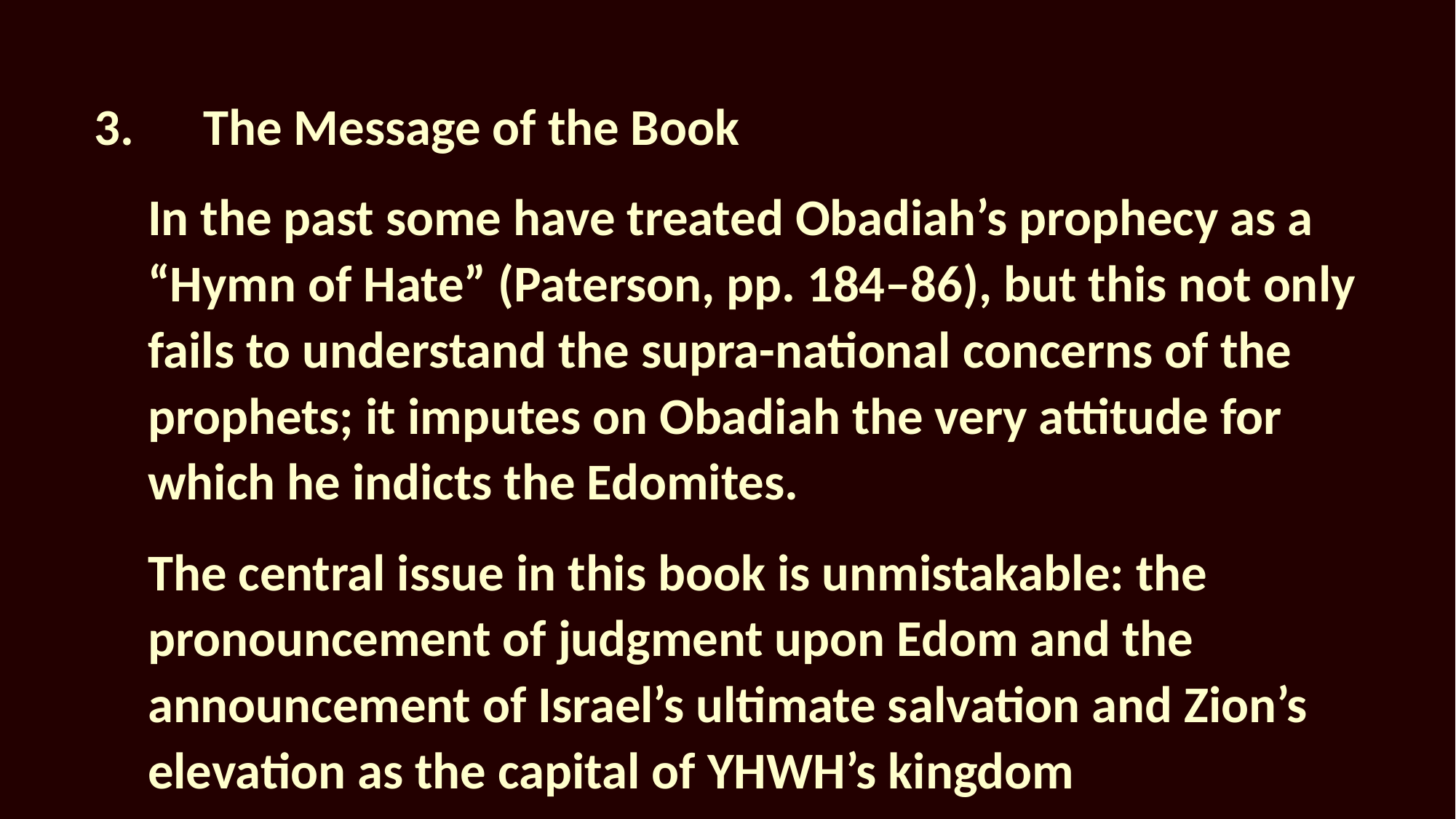

3.	The Message of the Book
In the past some have treated Obadiah’s prophecy as a “Hymn of Hate” (Paterson, pp. 184–86), but this not only fails to understand the supra-national concerns of the prophets; it imputes on Obadiah the very attitude for which he indicts the Edomites.
The central issue in this book is unmistakable: the pronouncement of judgment upon Edom and the announcement of Israel’s ultimate salvation and Zion’s elevation as the capital of YHWH’s kingdom